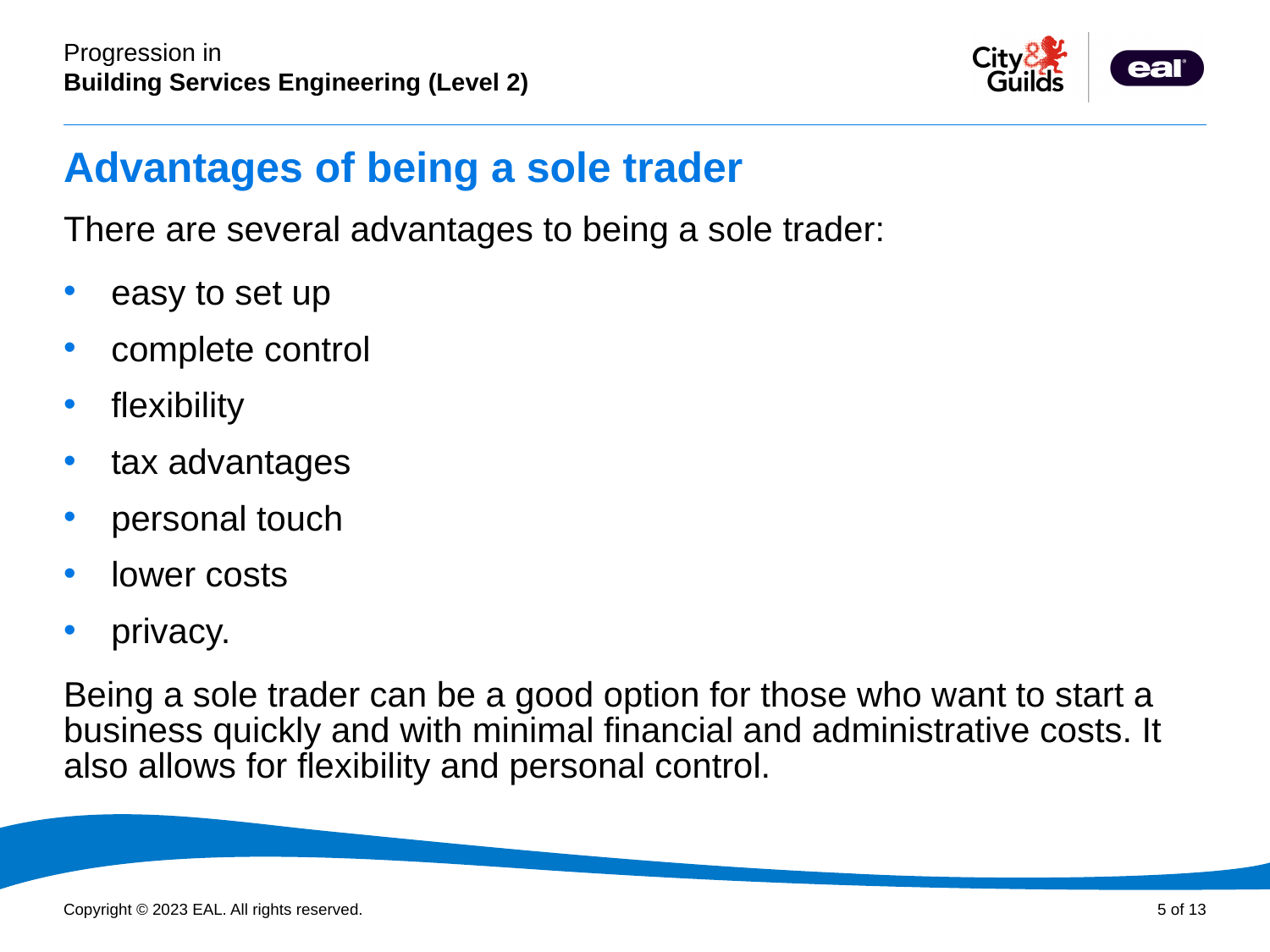

# Advantages of being a sole trader
There are several advantages to being a sole trader:
easy to set up
complete control
flexibility
tax advantages
personal touch
lower costs
privacy.
Being a sole trader can be a good option for those who want to start a business quickly and with minimal financial and administrative costs. It also allows for flexibility and personal control.